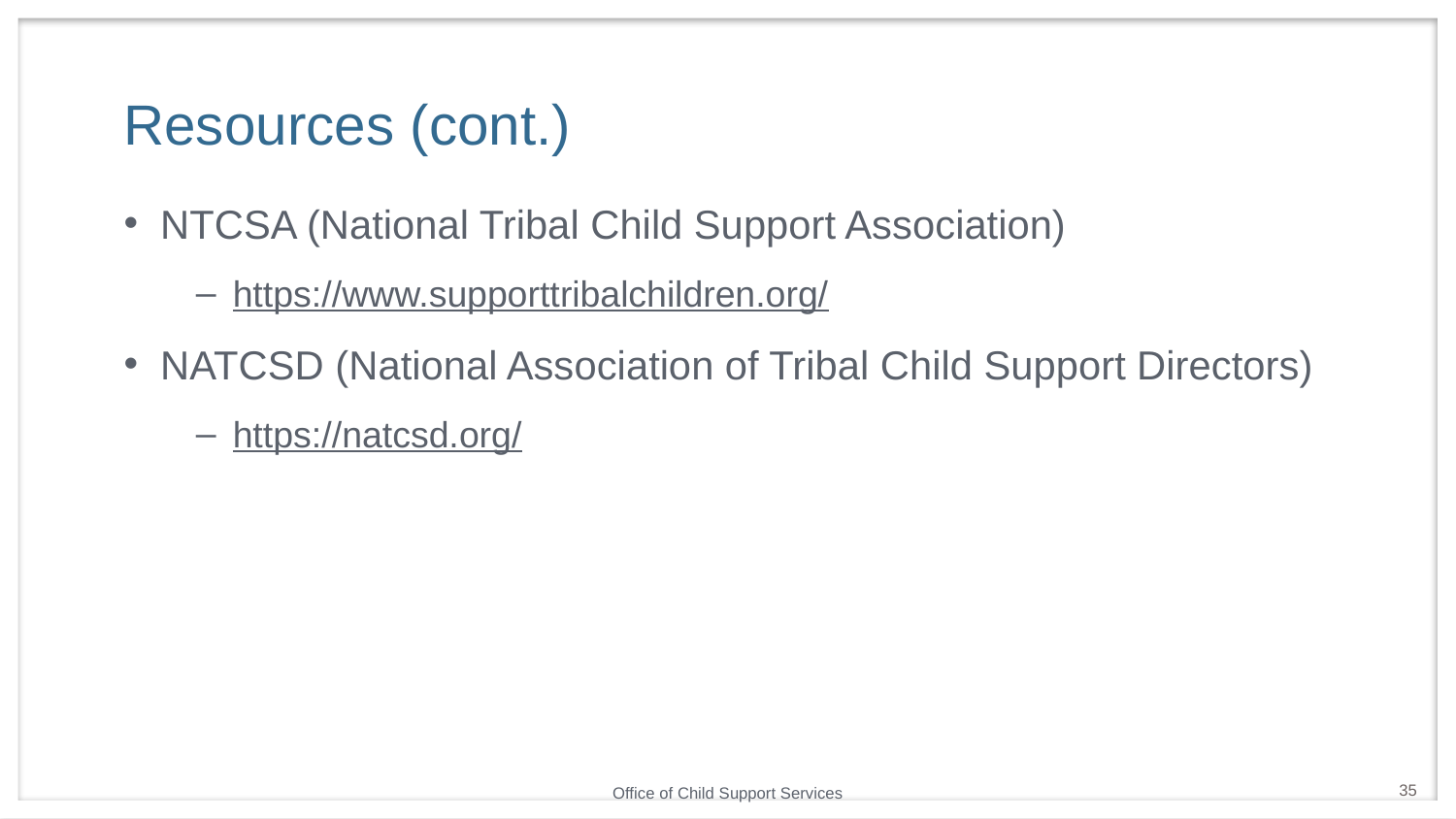

# Resources (cont.)
NTCSA (National Tribal Child Support Association)
https://www.supporttribalchildren.org/
NATCSD (National Association of Tribal Child Support Directors)
https://natcsd.org/
35